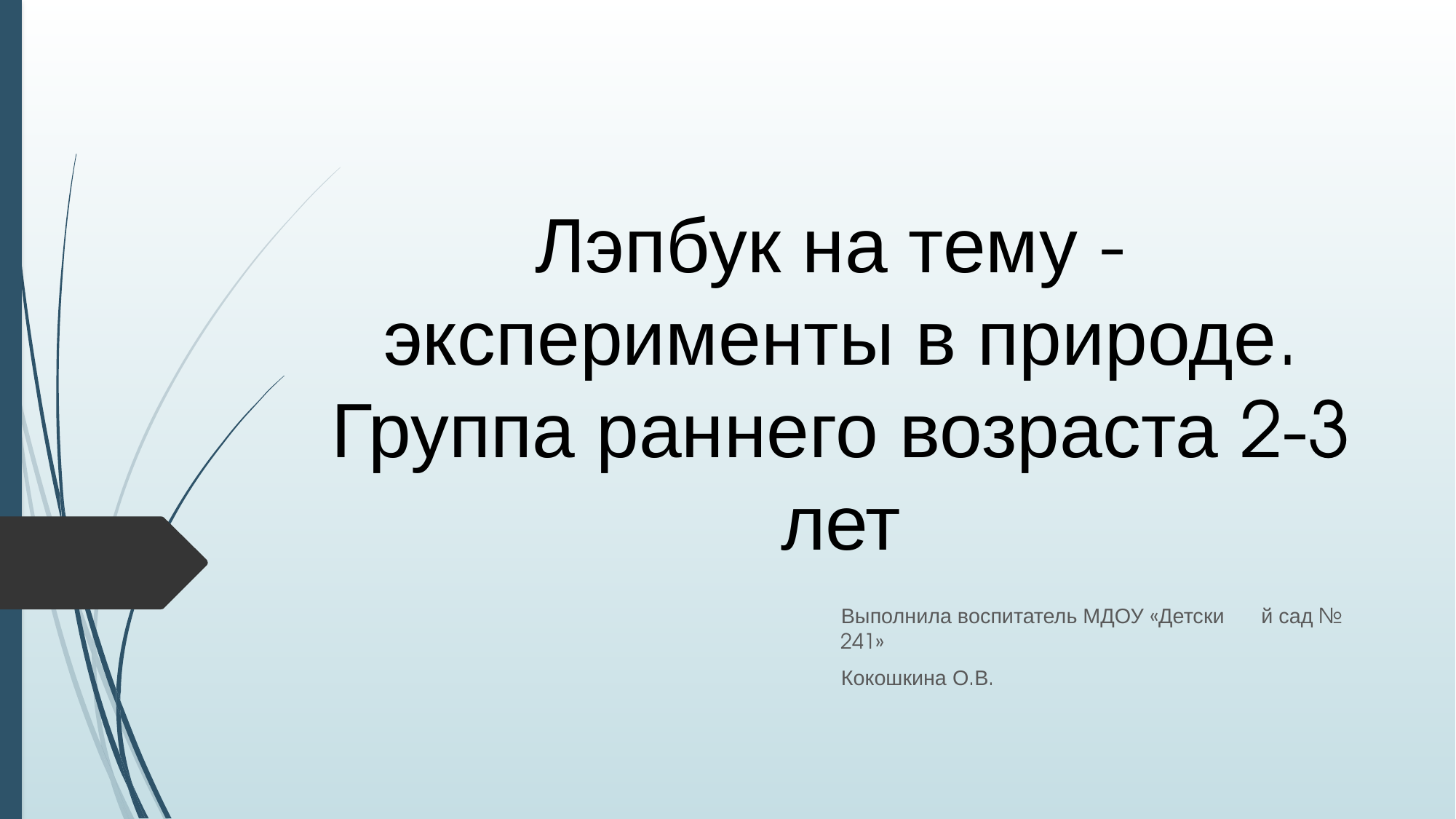

# Лэпбук на тему -  эксперименты в природе. Группа раннего возраста 2-3 лет
Выполнила воспитатель МДОУ «Детски	й сад № 241»
Кокошкина О.В.